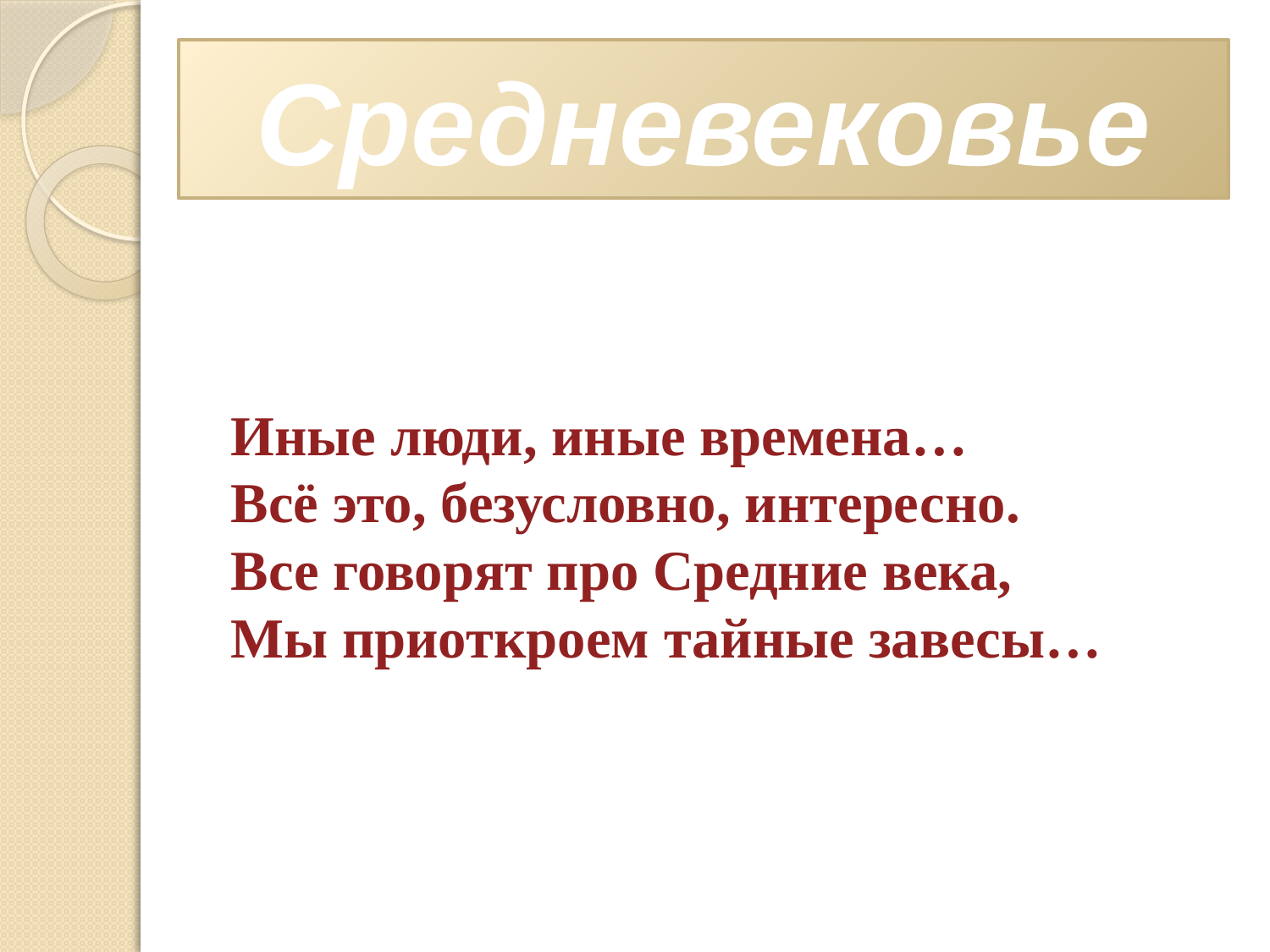

# Средневековье
Иные люди, иные времена…
Всё это, безусловно, интересно.
Все говорят про Средние века,
Мы приоткроем тайные завесы…